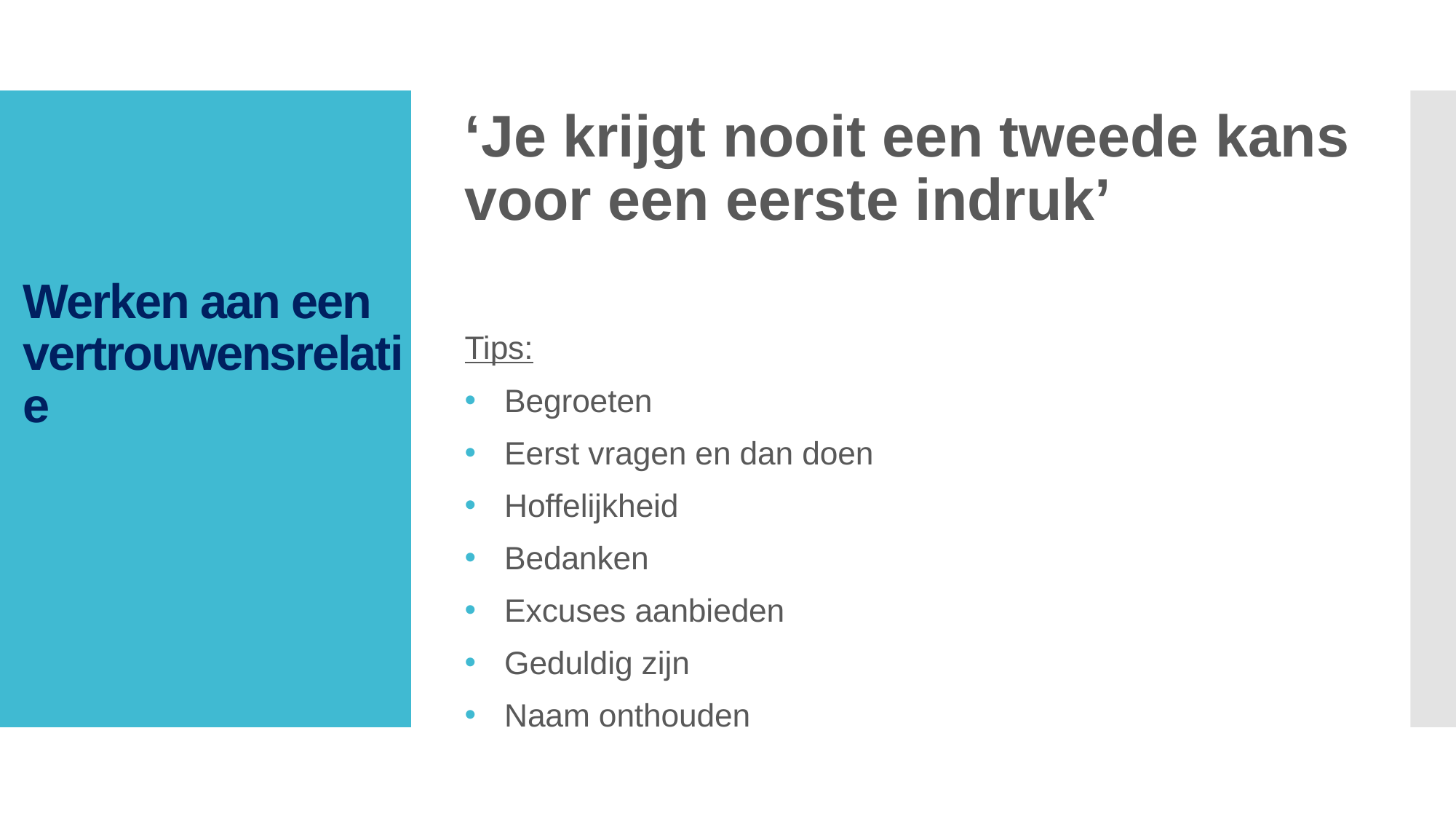

‘Je krijgt nooit een tweede kans voor een eerste indruk’

Tips:
Begroeten
Eerst vragen en dan doen
Hoffelijkheid
Bedanken
Excuses aanbieden
Geduldig zijn
Naam onthouden
# Werken aan een vertrouwensrelatie